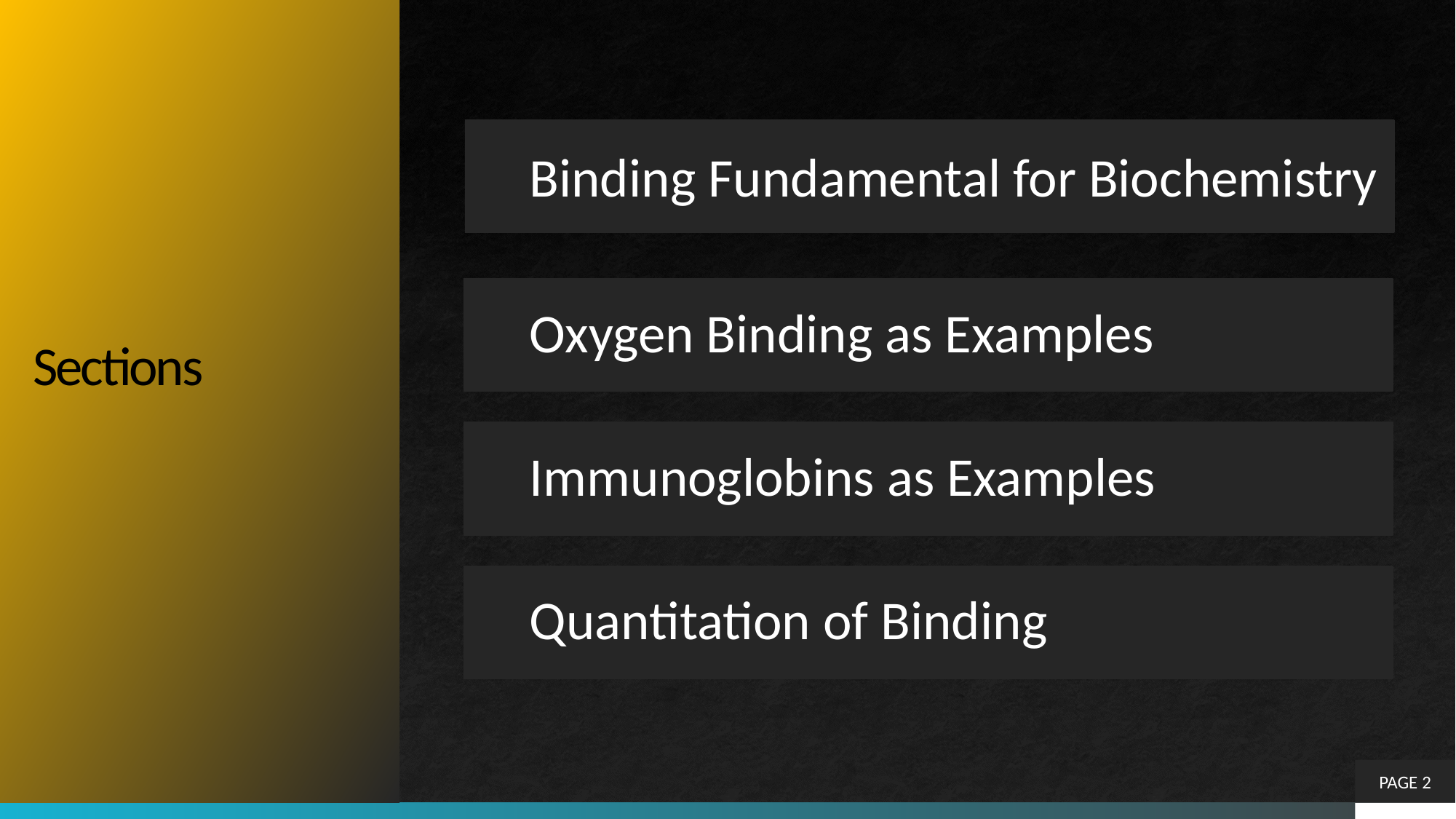

# Sections
Binding Fundamental for Biochemistry

Oxygen Binding as Examples

Immunoglobins as Examples

Quantitation of Binding
PAGE 2